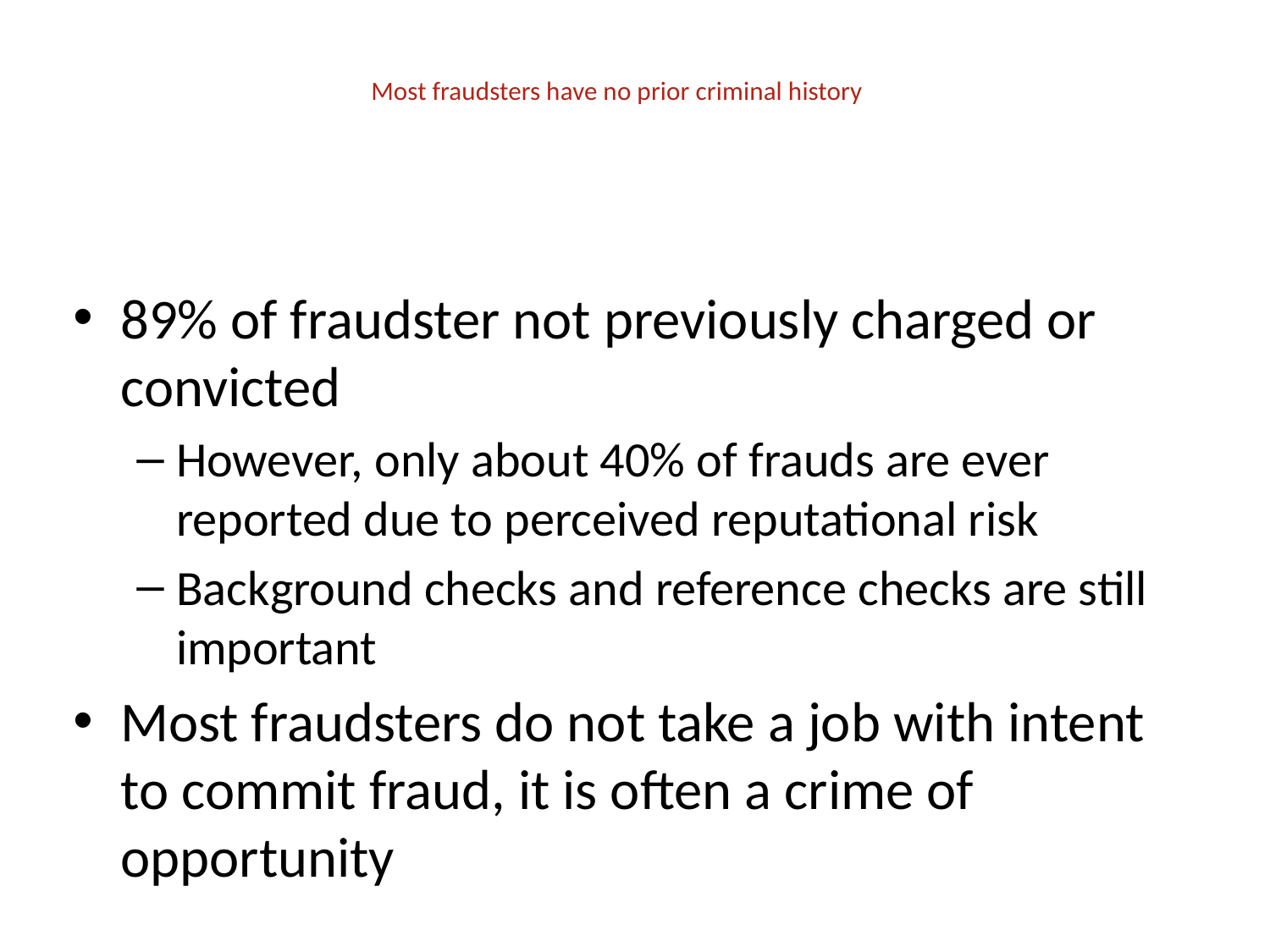

# Most fraudsters have no prior criminal history
89% of fraudster not previously charged or convicted
However, only about 40% of frauds are ever reported due to perceived reputational risk
Background checks and reference checks are still important
Most fraudsters do not take a job with intent to commit fraud, it is often a crime of opportunity